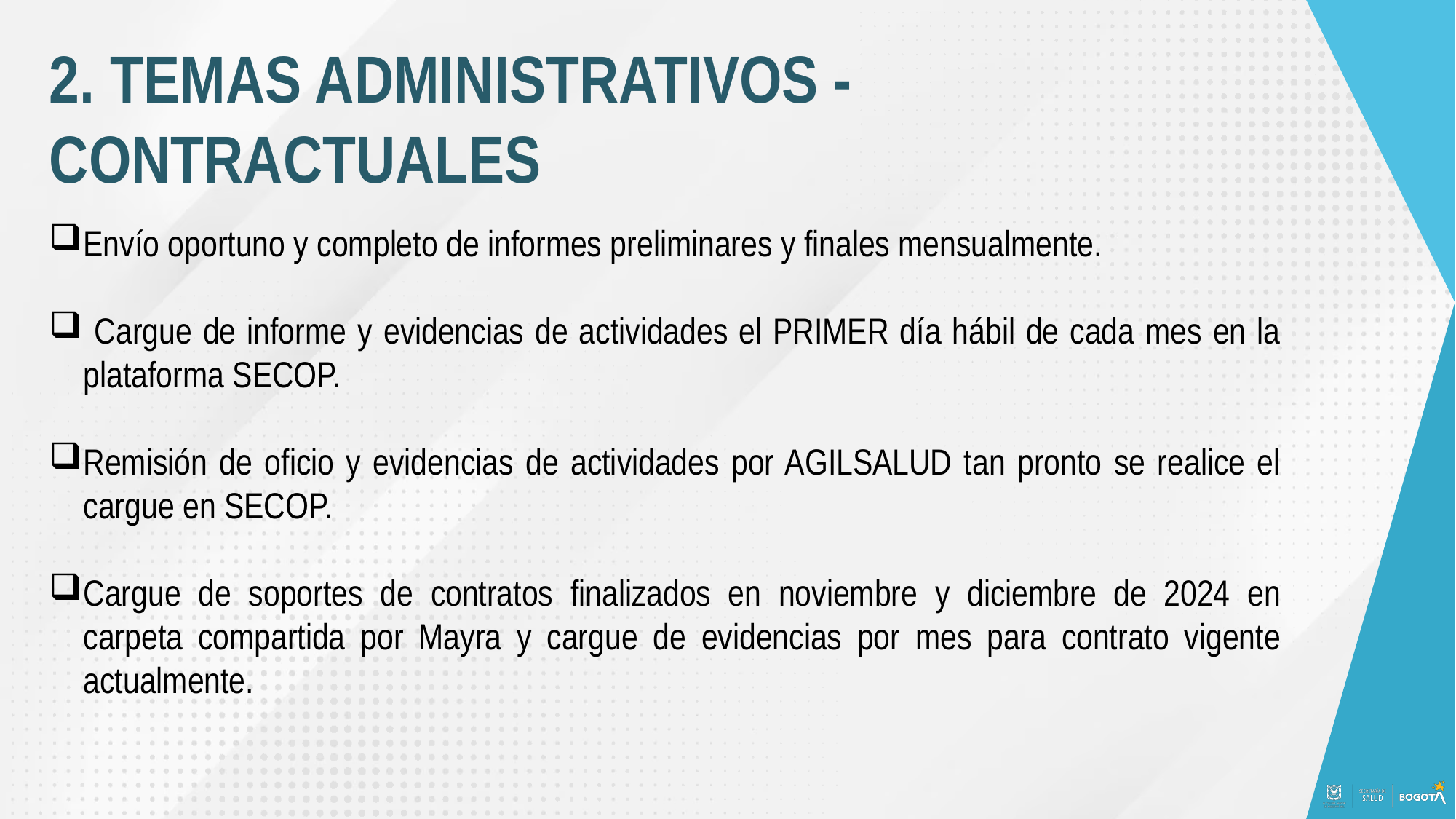

2. TEMAS ADMINISTRATIVOS - CONTRACTUALES
Envío oportuno y completo de informes preliminares y finales mensualmente.

 Cargue de informe y evidencias de actividades el PRIMER día hábil de cada mes en la plataforma SECOP.

Remisión de oficio y evidencias de actividades por AGILSALUD tan pronto se realice el cargue en SECOP.

Cargue de soportes de contratos finalizados en noviembre y diciembre de 2024 en carpeta compartida por Mayra y cargue de evidencias por mes para contrato vigente actualmente.